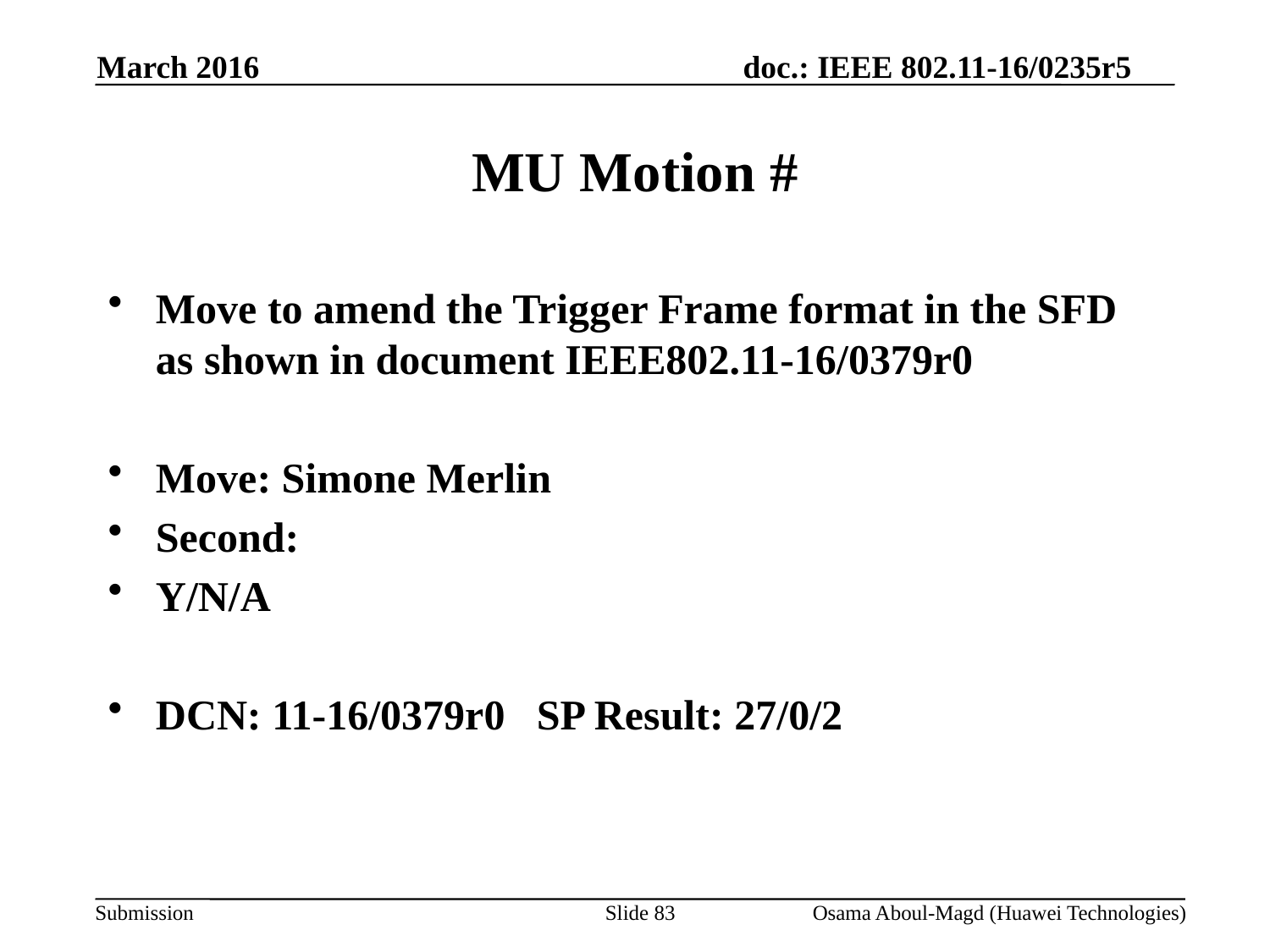

March 2016
# MU Motion #
Move to amend the Trigger Frame format in the SFD as shown in document IEEE802.11-16/0379r0

Move: Simone Merlin
Second:
Y/N/A

DCN: 11-16/0379r0	SP Result: 27/0/2
Slide 83
Osama Aboul-Magd (Huawei Technologies)